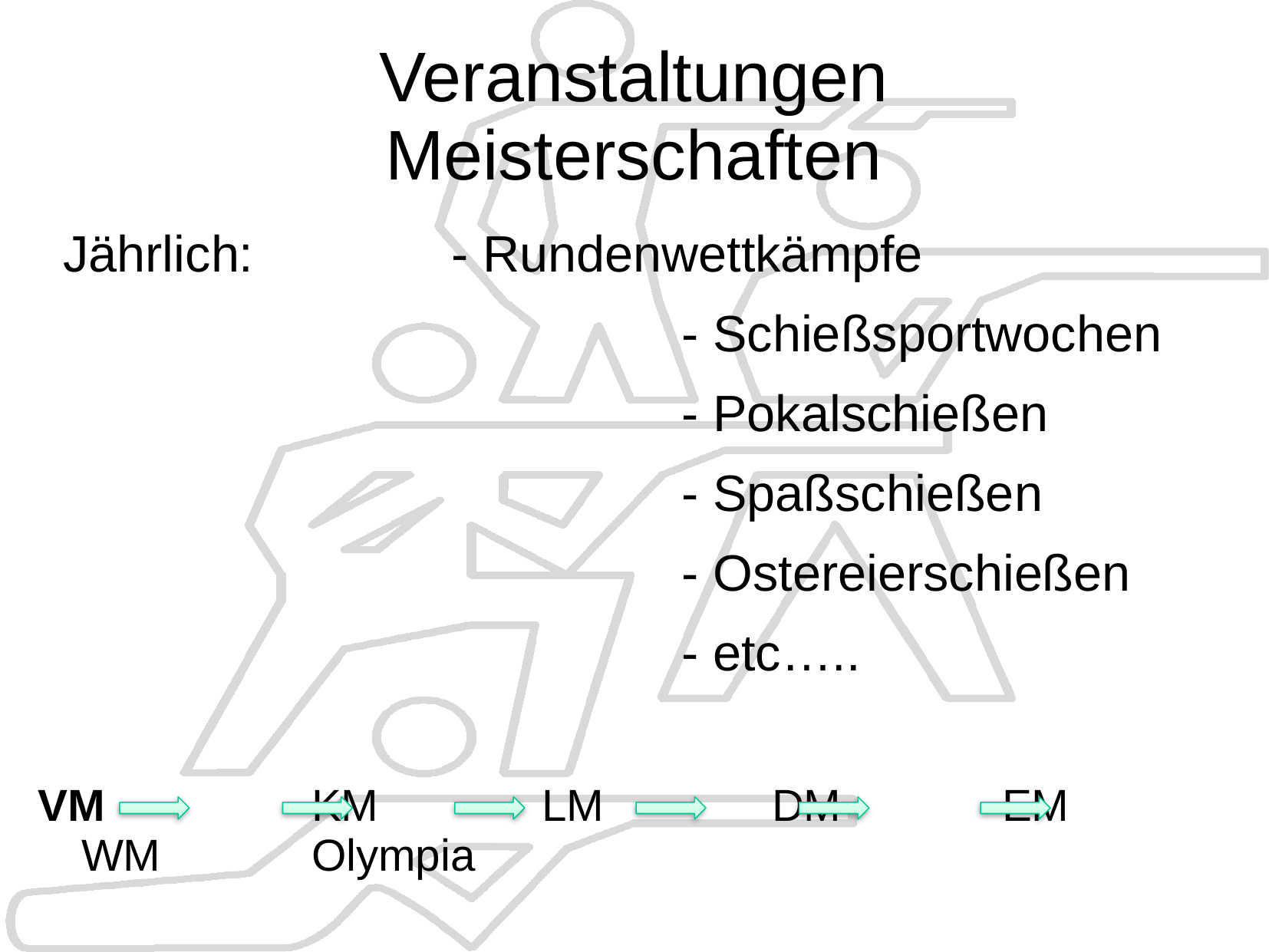

# Veranstaltungen Meisterschaften
Jährlich: 		- Rundenwettkämpfe
						- Schießsportwochen
						- Pokalschießen
						- Spaßschießen
						- Ostereierschießen
						- etc…..
VM		KM		LM		DM		EM		WM		Olympia